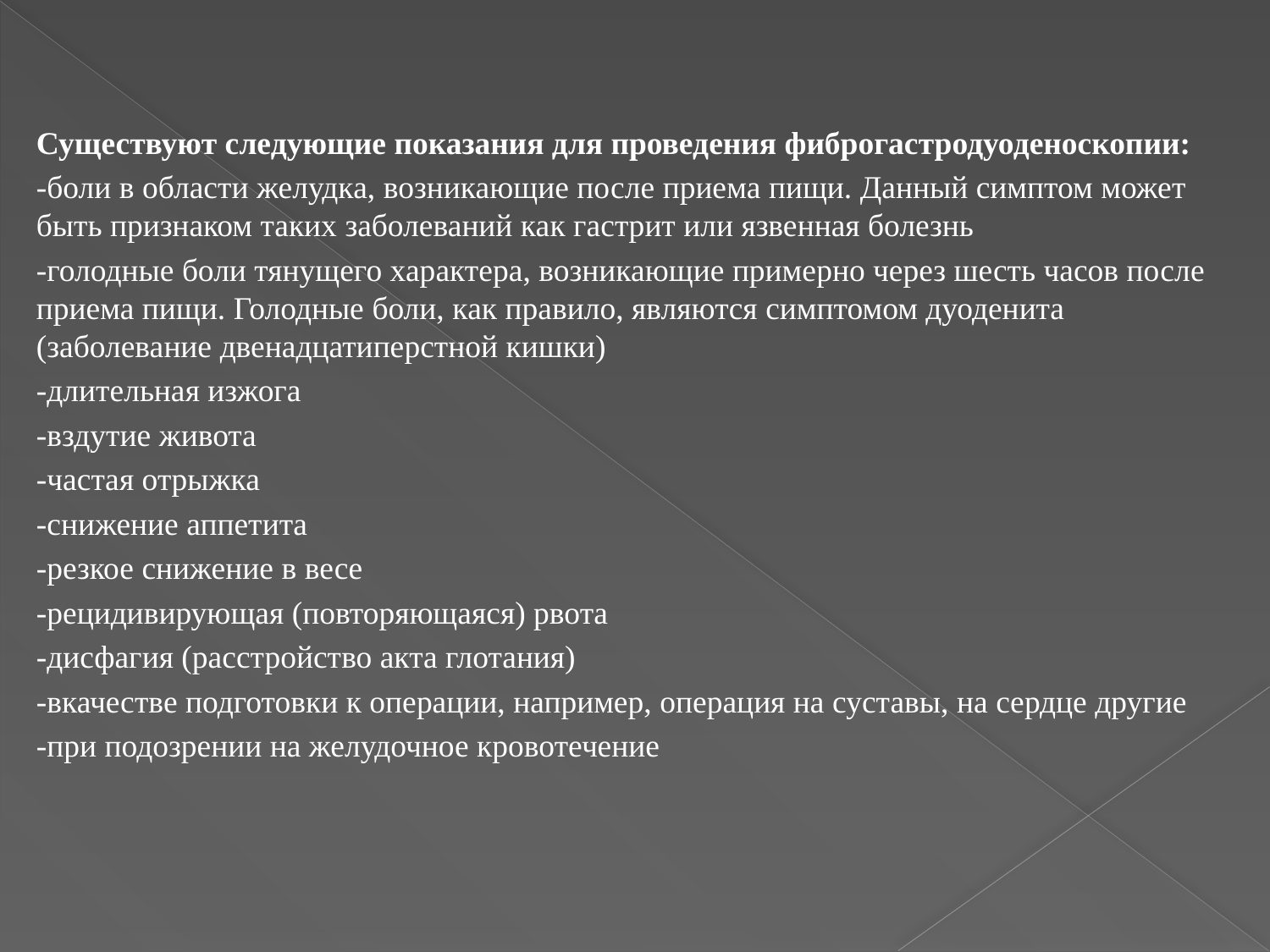

#
Существуют следующие показания для проведения фиброгастродуоденоскопии:
-боли в области желудка, возникающие после приема пищи. Данный симптом может быть признаком таких заболеваний как гастрит или язвенная болезнь
-голодные боли тянущего характера, возникающие примерно через шесть часов после приема пищи. Голодные боли, как правило, являются симптомом дуоденита (заболевание двенадцатиперстной кишки)
-длительная изжога
-вздутие живота
-частая отрыжка
-снижение аппетита
-резкое снижение в весе
-рецидивирующая (повторяющаяся) рвота
-дисфагия (расстройство акта глотания)
-вкачестве подготовки к операции, например, операция на суставы, на сердце другие
-при подозрении на желудочное кровотечение